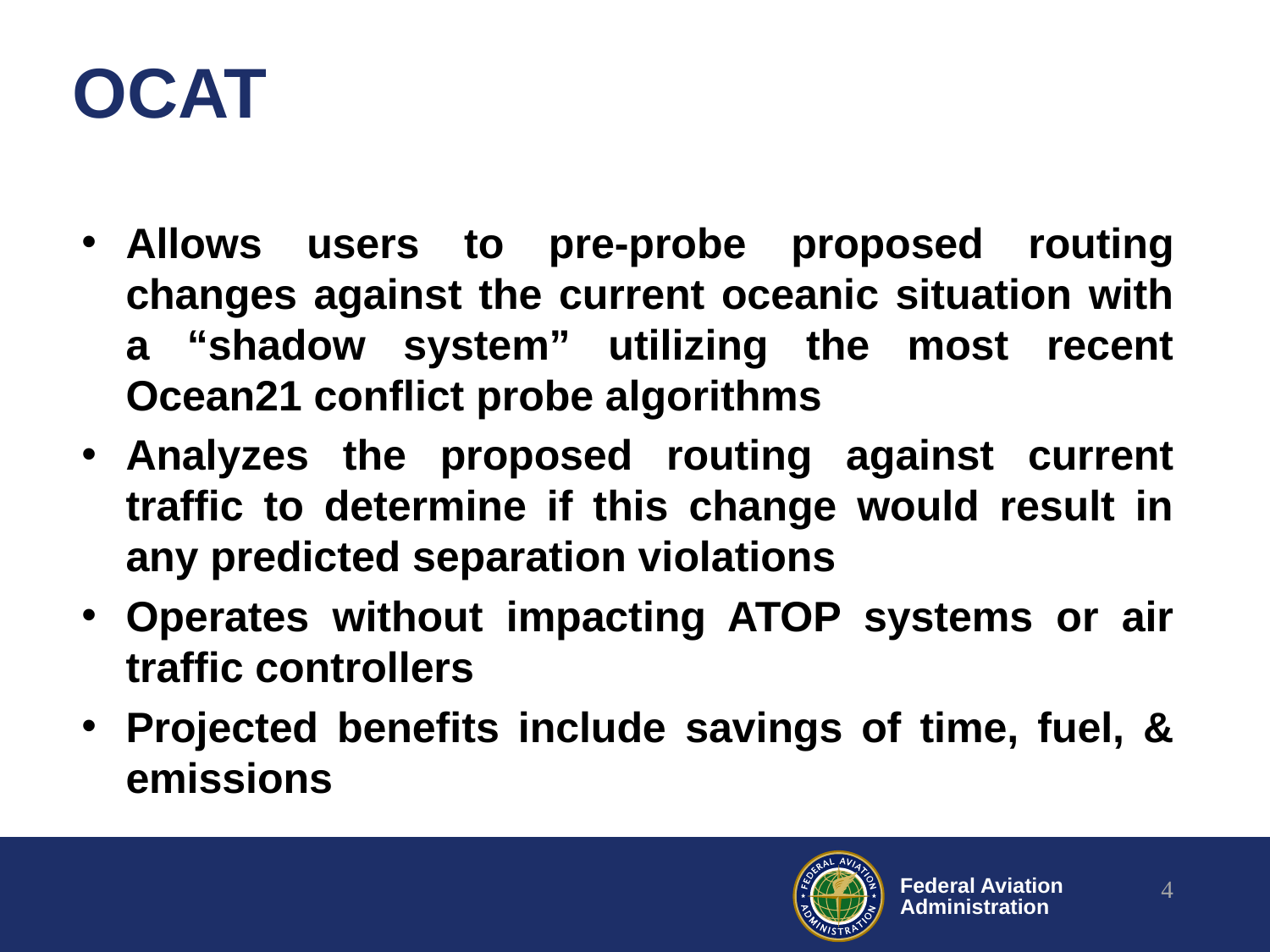

# OCAT
Allows users to pre-probe proposed routing changes against the current oceanic situation with a “shadow system” utilizing the most recent Ocean21 conflict probe algorithms
Analyzes the proposed routing against current traffic to determine if this change would result in any predicted separation violations
Operates without impacting ATOP systems or air traffic controllers
Projected benefits include savings of time, fuel, & emissions
4